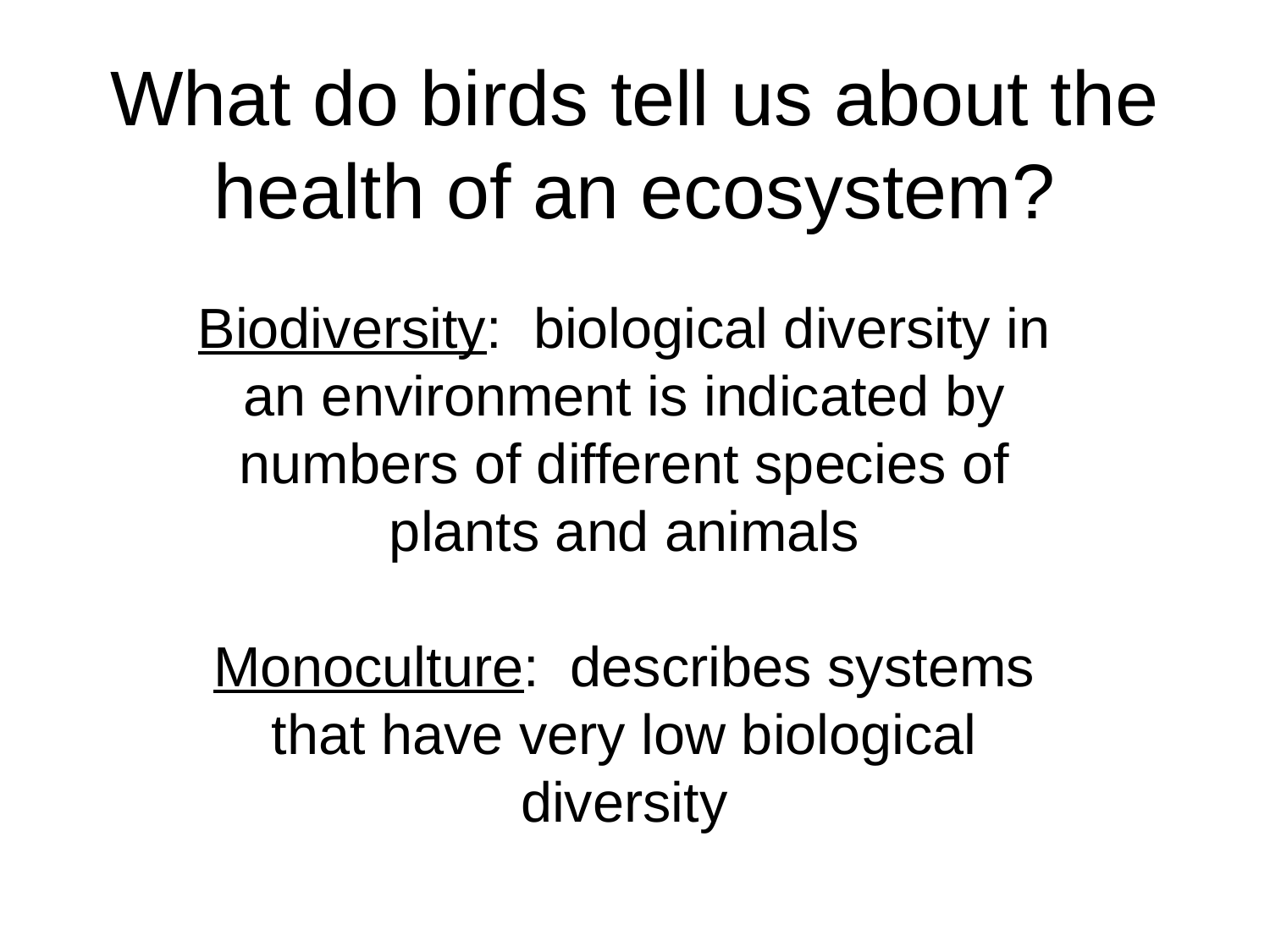

What do birds tell us about the health of an ecosystem?
Biodiversity:  biological diversity in an environment is indicated by numbers of different species of plants and animals

Monoculture:  describes systems that have very low biological diversity